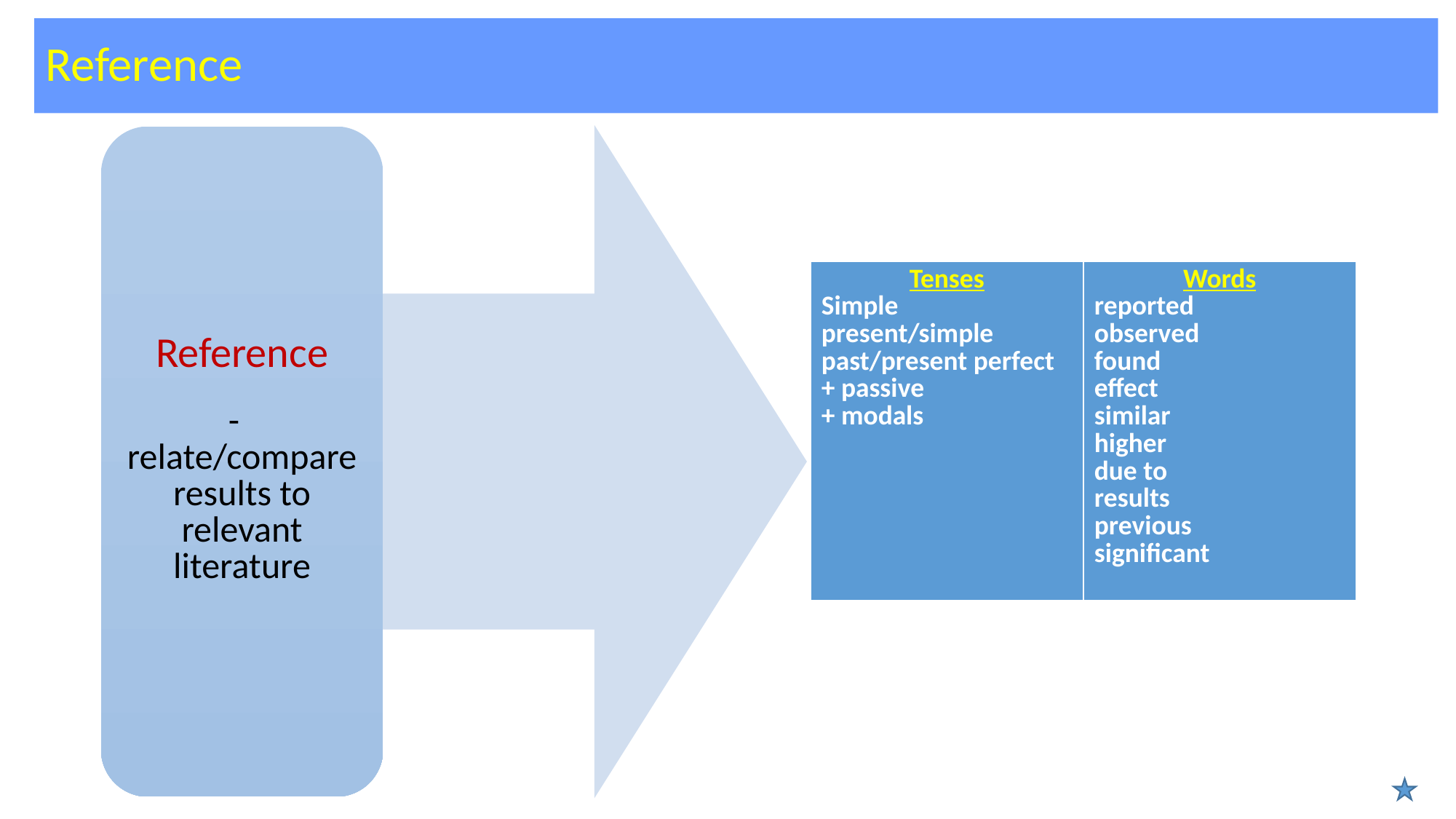

# Reference
Reference
-   relate/compare results to relevant literature
| Tenses Simple present/simple past/present perfect + passive + modals | Words reported observed found effect similar higher due to results previous significant |
| --- | --- |